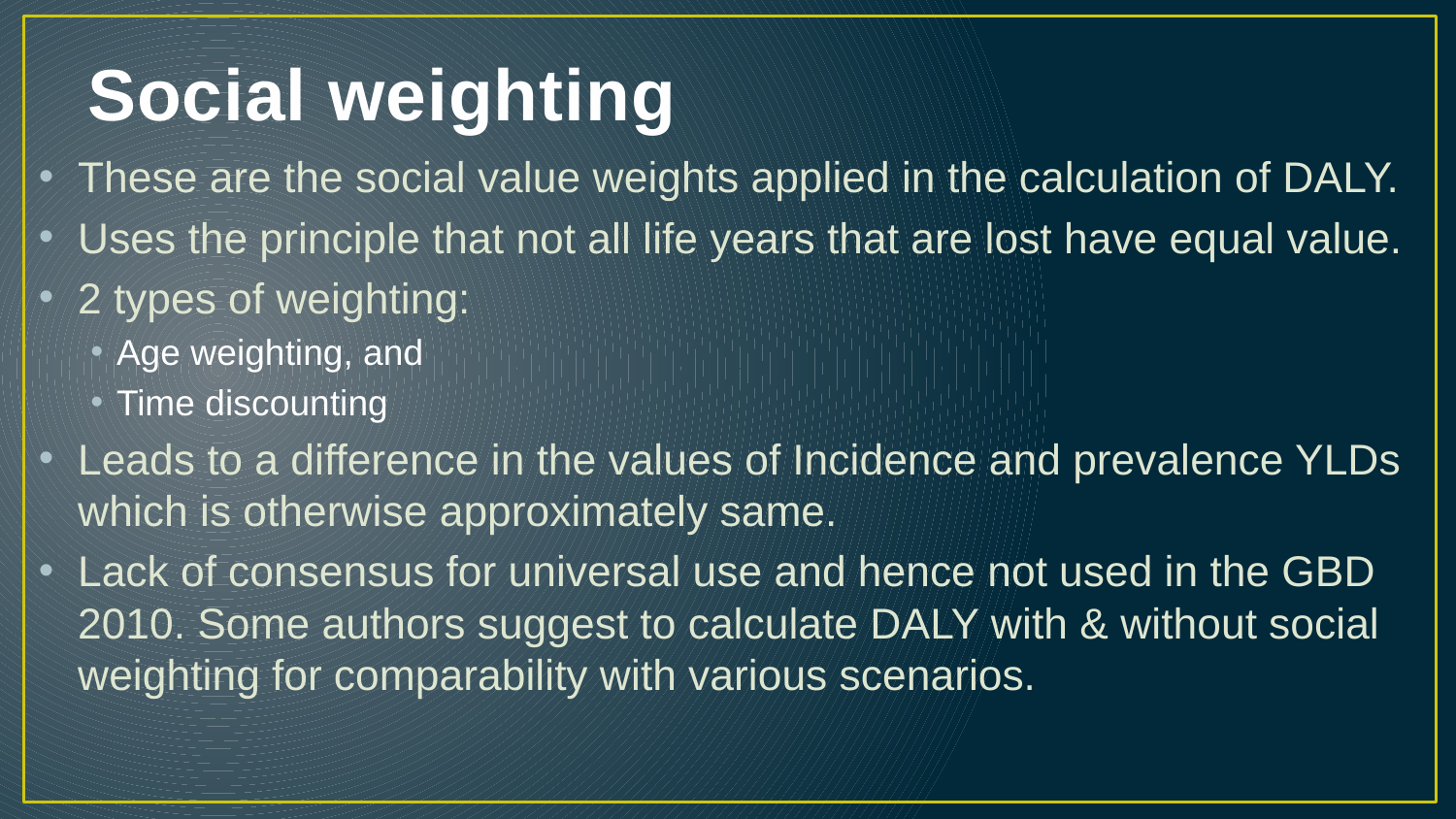

# Social weighting
These are the social value weights applied in the calculation of DALY.
Uses the principle that not all life years that are lost have equal value.
2 types of weighting:
Age weighting, and
Time discounting
Leads to a difference in the values of Incidence and prevalence YLDs which is otherwise approximately same.
Lack of consensus for universal use and hence not used in the GBD 2010. Some authors suggest to calculate DALY with & without social weighting for comparability with various scenarios.